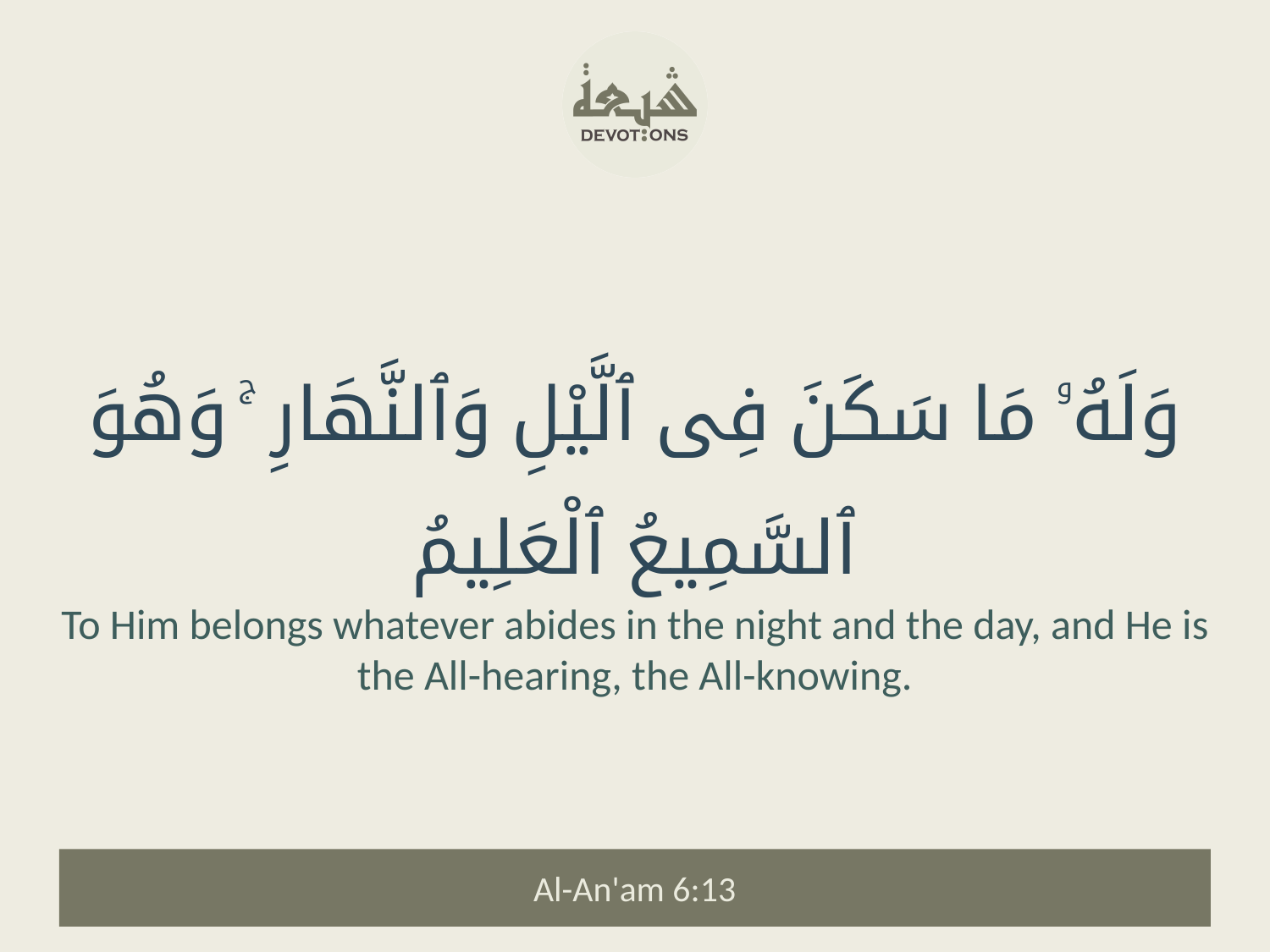

وَلَهُۥ مَا سَكَنَ فِى ٱلَّيْلِ وَٱلنَّهَارِ ۚ وَهُوَ ٱلسَّمِيعُ ٱلْعَلِيمُ
To Him belongs whatever abides in the night and the day, and He is the All-hearing, the All-knowing.
Al-An'am 6:13